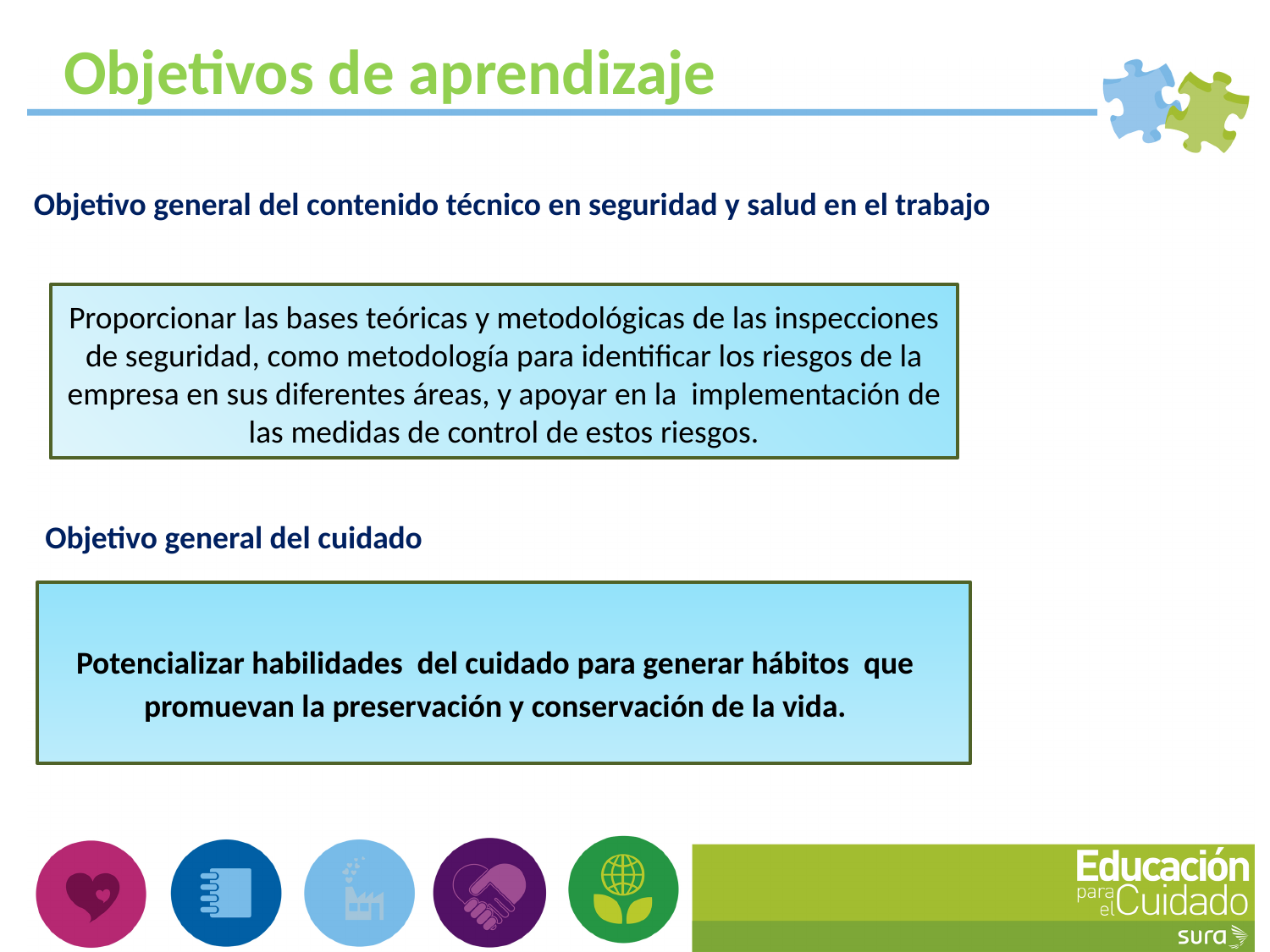

Objetivos de aprendizaje

Objetivo general del contenido técnico en seguridad y salud en el trabajo

Proporcionar las bases teóricas y metodológicas de las inspecciones de seguridad, como metodología para identificar los riesgos de la empresa en sus diferentes áreas, y apoyar en la  implementación de las medidas de control de estos riesgos.

Objetivo general del cuidado

Potencializar habilidades  del cuidado para generar hábitos  que promuevan la preservación y conservación de la vida.